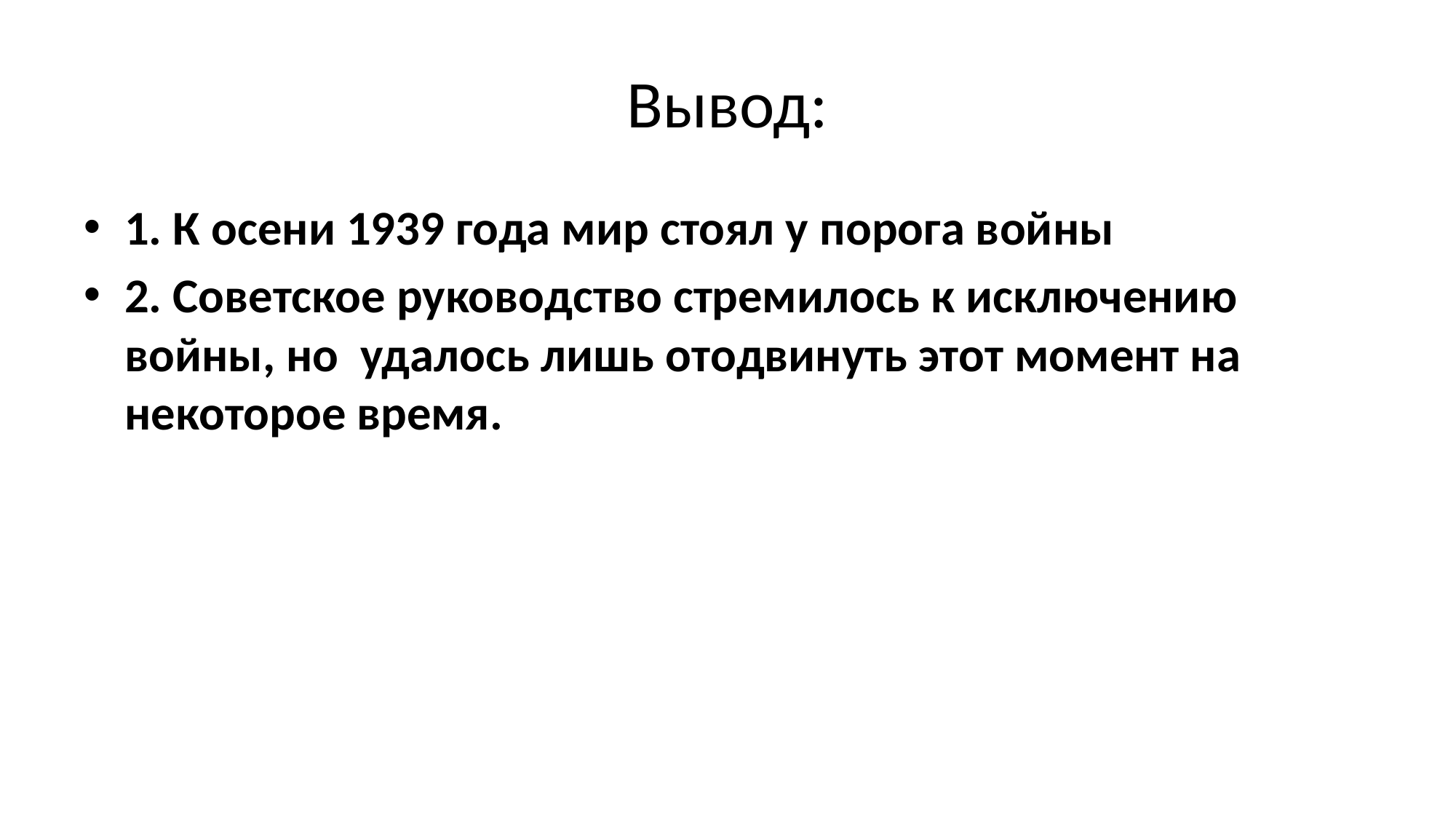

# Вывод:
1. К осени 1939 года мир стоял у порога войны
2. Советское руководство стремилось к исключению войны, но  удалось лишь отодвинуть этот момент на некоторое время.